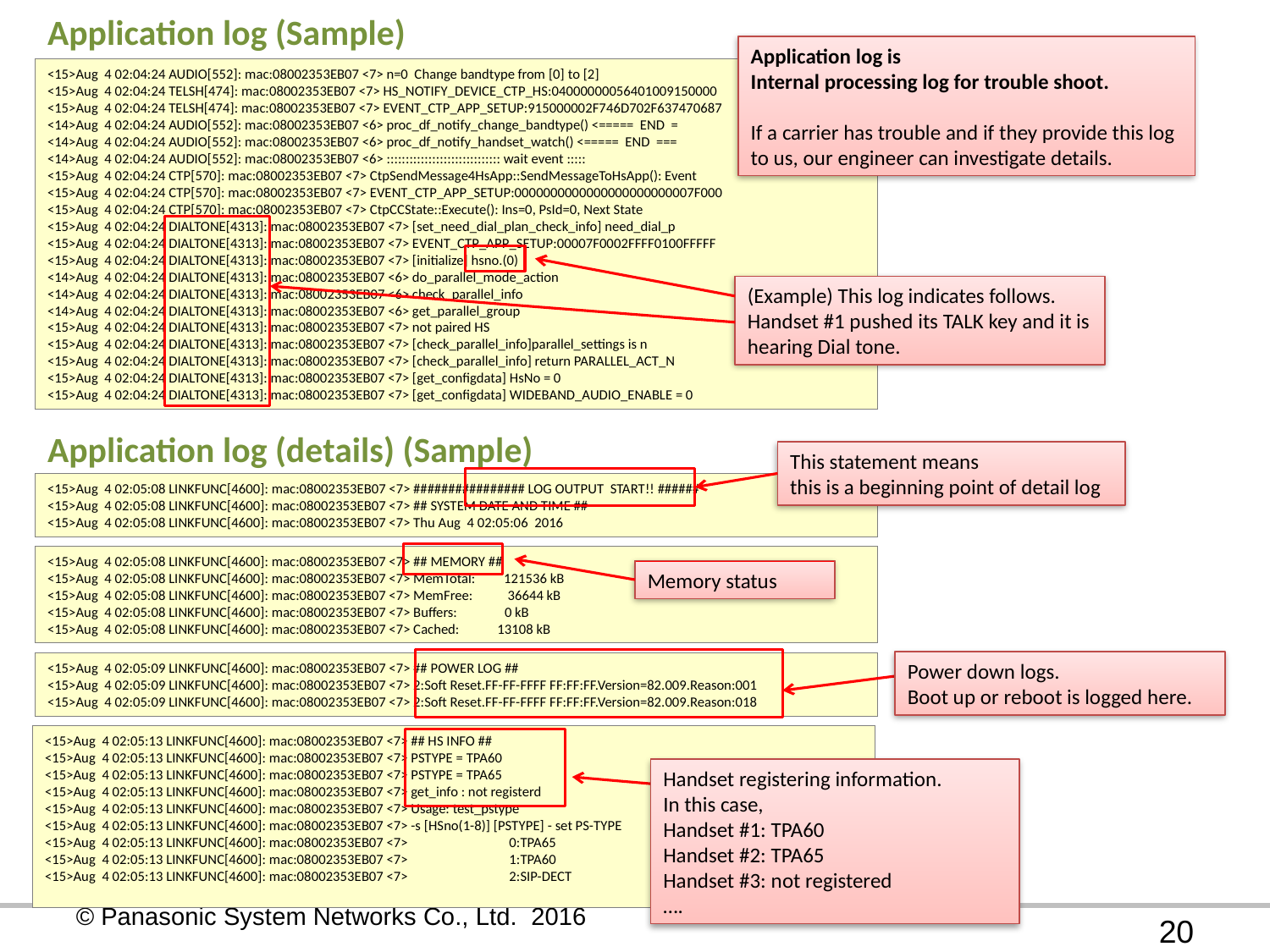

Application log (Sample)
Application log is
Internal processing log for trouble shoot.

If a carrier has trouble and if they provide this log to us, our engineer can investigate details.
<15>Aug  4 02:04:24 AUDIO[552]: mac:08002353EB07 <7> n=0  Change bandtype from [0] to [2]
<15>Aug  4 02:04:24 TELSH[474]: mac:08002353EB07 <7> HS_NOTIFY_DEVICE_CTP_HS:04000000056401009150000
<15>Aug  4 02:04:24 TELSH[474]: mac:08002353EB07 <7> EVENT_CTP_APP_SETUP:915000002F746D702F637470687
<14>Aug  4 02:04:24 AUDIO[552]: mac:08002353EB07 <6> proc_df_notify_change_bandtype() <=====  END  =
<14>Aug  4 02:04:24 AUDIO[552]: mac:08002353EB07 <6> proc_df_notify_handset_watch() <=====  END  ===
<14>Aug  4 02:04:24 AUDIO[552]: mac:08002353EB07 <6> :::::::::::::::::::::::::::::: wait event :::::
<15>Aug  4 02:04:24 CTP[570]: mac:08002353EB07 <7> CtpSendMessage4HsApp::SendMessageToHsApp(): Event
<15>Aug  4 02:04:24 CTP[570]: mac:08002353EB07 <7> EVENT_CTP_APP_SETUP:0000000000000000000000007F000
<15>Aug  4 02:04:24 CTP[570]: mac:08002353EB07 <7> CtpCCState::Execute(): Ins=0, PsId=0, Next State
<15>Aug  4 02:04:24 DIALTONE[4313]: mac:08002353EB07 <7> [set_need_dial_plan_check_info] need_dial_p
<15>Aug  4 02:04:24 DIALTONE[4313]: mac:08002353EB07 <7> EVENT_CTP_APP_SETUP:00007F0002FFFF0100FFFFF
<15>Aug  4 02:04:24 DIALTONE[4313]: mac:08002353EB07 <7> [initialize] hsno.(0)
<14>Aug  4 02:04:24 DIALTONE[4313]: mac:08002353EB07 <6> do_parallel_mode_action
<14>Aug  4 02:04:24 DIALTONE[4313]: mac:08002353EB07 <6> check_parallel_info
<14>Aug  4 02:04:24 DIALTONE[4313]: mac:08002353EB07 <6> get_parallel_group
<15>Aug  4 02:04:24 DIALTONE[4313]: mac:08002353EB07 <7> not paired HS
<15>Aug  4 02:04:24 DIALTONE[4313]: mac:08002353EB07 <7> [check_parallel_info]parallel_settings is n
<15>Aug  4 02:04:24 DIALTONE[4313]: mac:08002353EB07 <7> [check_parallel_info] return PARALLEL_ACT_N
<15>Aug  4 02:04:24 DIALTONE[4313]: mac:08002353EB07 <7> [get_configdata] HsNo = 0
<15>Aug  4 02:04:24 DIALTONE[4313]: mac:08002353EB07 <7> [get_configdata] WIDEBAND_AUDIO_ENABLE = 0

(Example) This log indicates follows.
Handset #1 pushed its TALK key and it is hearing Dial tone.
Application log (details) (Sample)
This statement means
this is a beginning point of detail log

<15>Aug  4 02:05:08 LINKFUNC[4600]: mac:08002353EB07 <7> ################ LOG OUTPUT  START!! ######
<15>Aug  4 02:05:08 LINKFUNC[4600]: mac:08002353EB07 <7> ## SYSTEM DATE AND TIME ##
<15>Aug  4 02:05:08 LINKFUNC[4600]: mac:08002353EB07 <7> Thu Aug  4 02:05:06  2016

<15>Aug  4 02:05:08 LINKFUNC[4600]: mac:08002353EB07 <7> ## MEMORY ##
<15>Aug  4 02:05:08 LINKFUNC[4600]: mac:08002353EB07 <7> MemTotal:         121536 kB
<15>Aug  4 02:05:08 LINKFUNC[4600]: mac:08002353EB07 <7> MemFree:           36644 kB
<15>Aug  4 02:05:08 LINKFUNC[4600]: mac:08002353EB07 <7> Buffers:               0 kB
<15>Aug  4 02:05:08 LINKFUNC[4600]: mac:08002353EB07 <7> Cached:            13108 kB
Memory status

Power down logs.
Boot up or reboot is logged here.
<15>Aug  4 02:05:09 LINKFUNC[4600]: mac:08002353EB07 <7> ## POWER LOG ##
<15>Aug  4 02:05:09 LINKFUNC[4600]: mac:08002353EB07 <7> 2:Soft Reset.FF-FF-FFFF FF:FF:FF.Version=82.009.Reason:001
<15>Aug  4 02:05:09 LINKFUNC[4600]: mac:08002353EB07 <7> 2:Soft Reset.FF-FF-FFFF FF:FF:FF.Version=82.009.Reason:018
<15>Aug  4 02:05:13 LINKFUNC[4600]: mac:08002353EB07 <7> ## HS INFO ##
<15>Aug  4 02:05:13 LINKFUNC[4600]: mac:08002353EB07 <7> PSTYPE = TPA60
<15>Aug  4 02:05:13 LINKFUNC[4600]: mac:08002353EB07 <7> PSTYPE = TPA65
<15>Aug  4 02:05:13 LINKFUNC[4600]: mac:08002353EB07 <7> get_info : not registerd
<15>Aug  4 02:05:13 LINKFUNC[4600]: mac:08002353EB07 <7> Usage: test_pstype
<15>Aug  4 02:05:13 LINKFUNC[4600]: mac:08002353EB07 <7> -s [HSno(1-8)] [PSTYPE] - set PS-TYPE
<15>Aug  4 02:05:13 LINKFUNC[4600]: mac:08002353EB07 <7>                                0:TPA65
<15>Aug  4 02:05:13 LINKFUNC[4600]: mac:08002353EB07 <7>                                1:TPA60
<15>Aug  4 02:05:13 LINKFUNC[4600]: mac:08002353EB07 <7>                                2:SIP-DECT

Handset registering information.
In this case,
Handset #1: TPA60
Handset #2: TPA65
Handset #3: not registered
….
20